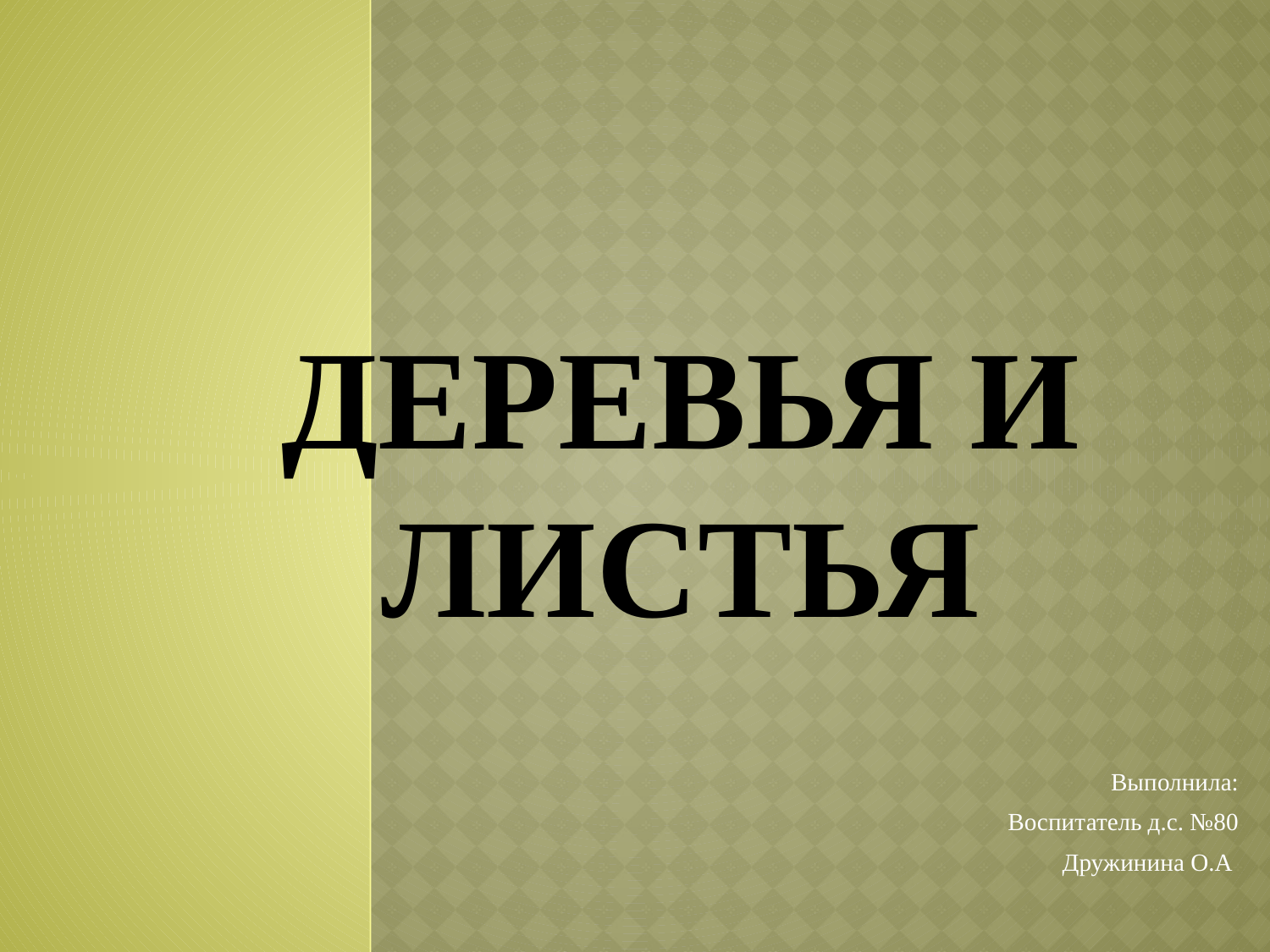

# Деревья и листья
Выполнила:
Воспитатель д.с. №80
Дружинина О.А